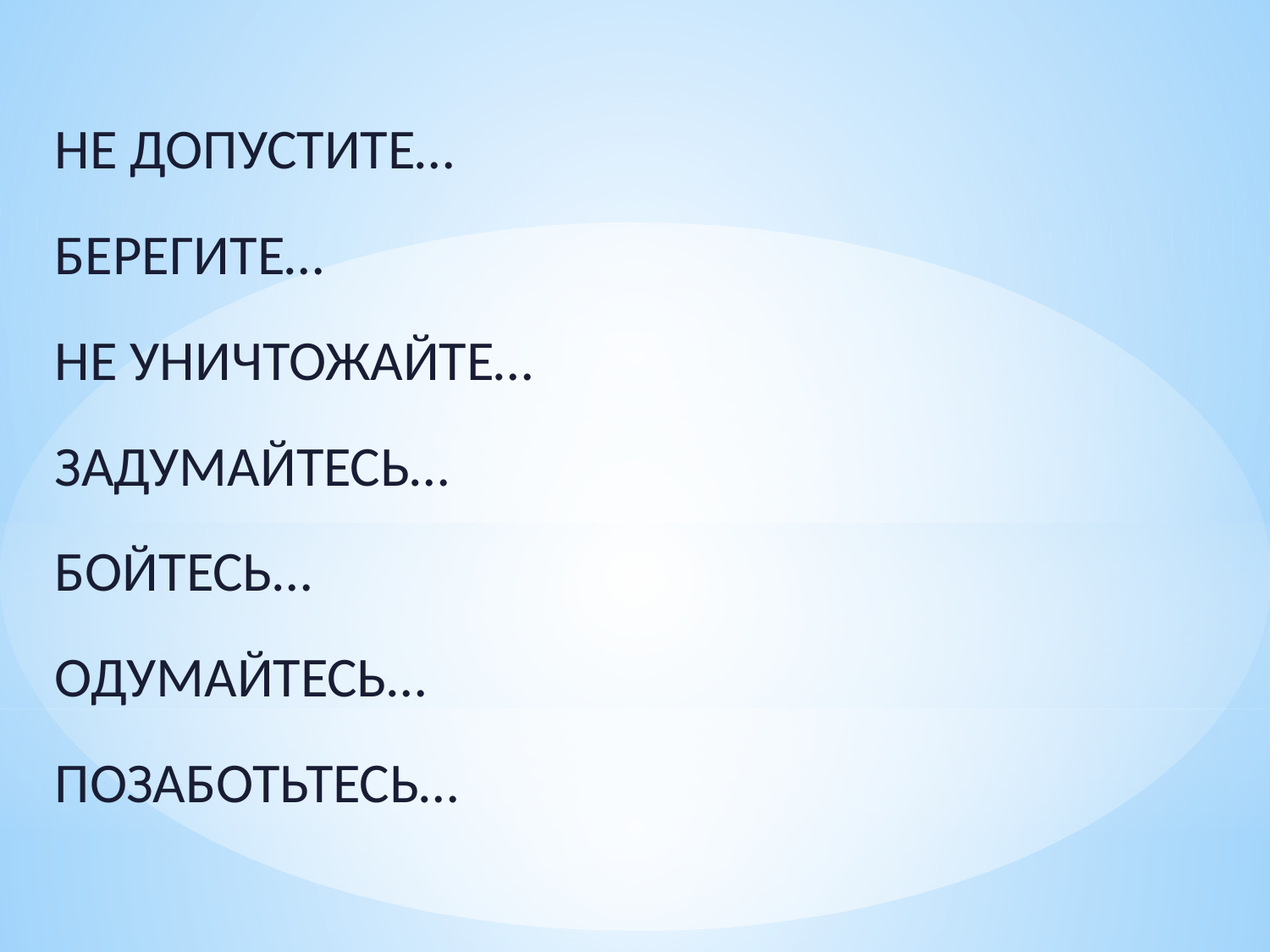

НЕ ДОПУСТИТЕ…

 БЕРЕГИТЕ…

 НЕ УНИЧТОЖАЙТЕ…

 ЗАДУМАЙТЕСЬ…

 БОЙТЕСЬ…

 ОДУМАЙТЕСЬ…

 ПОЗАБОТЬТЕСЬ…